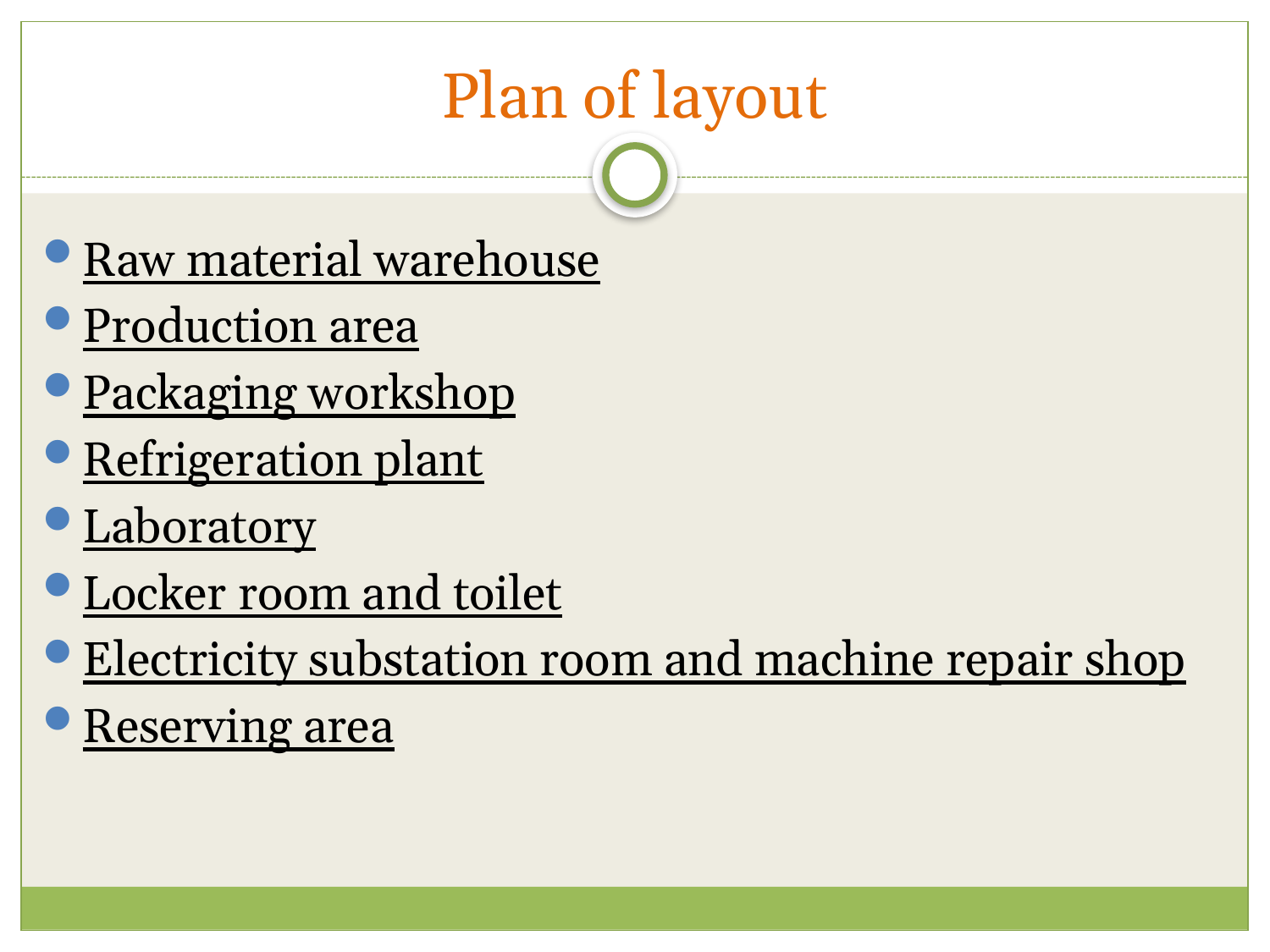

# Plan of layout
Raw material warehouse
Production area
Packaging workshop
Refrigeration plant
Laboratory
Locker room and toilet
Electricity substation room and machine repair shop
Reserving area